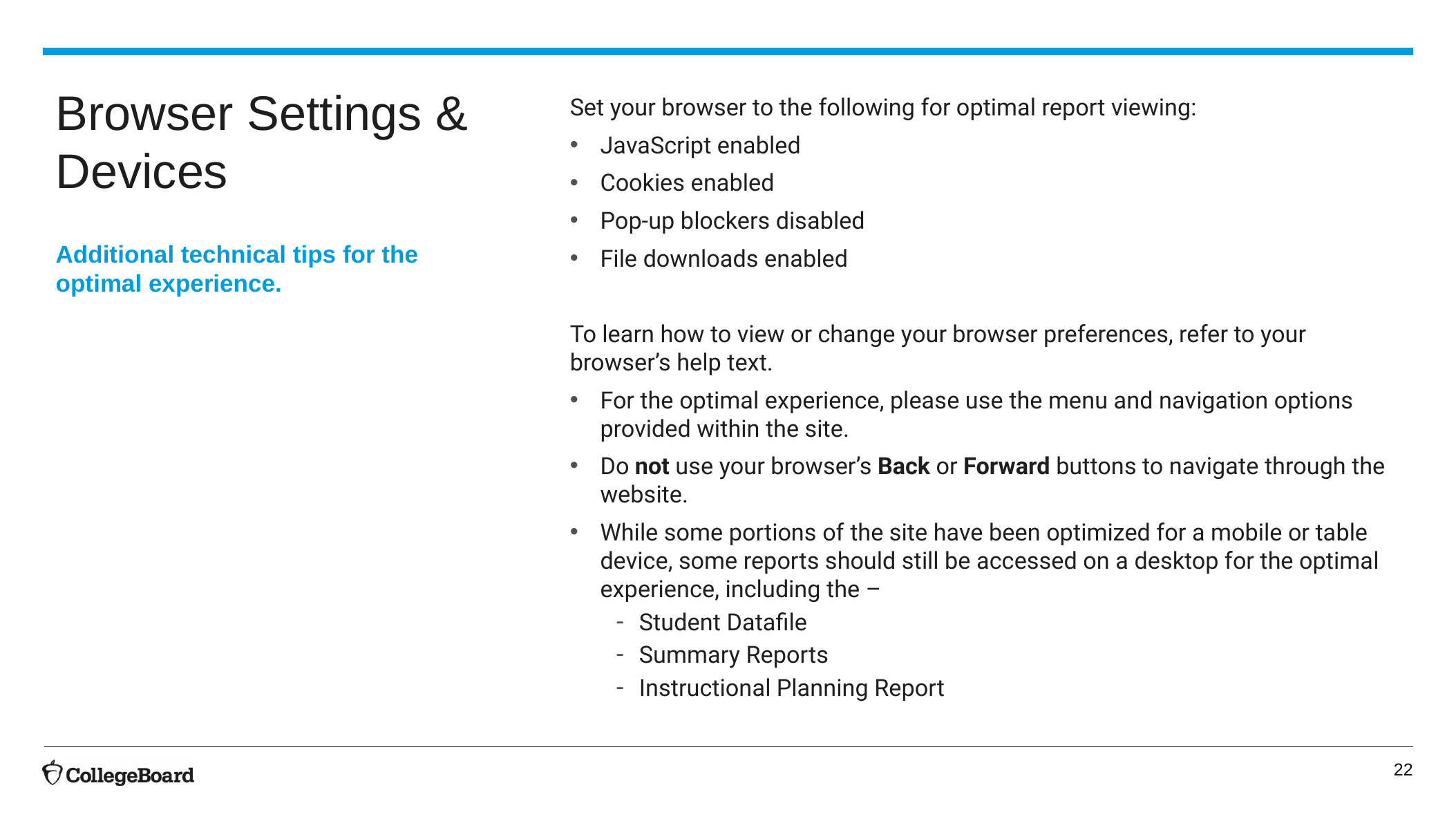

# Browser Settings & Devices
Set your browser to the following for optimal report viewing:
JavaScript enabled
Cookies enabled
Pop-up blockers disabled
File downloads enabled

To learn how to view or change your browser preferences, refer to your browser’s help text.
For the optimal experience, please use the menu and navigation options provided within the site.
Do not use your browser’s Back or Forward buttons to navigate through the website.
While some portions of the site have been optimized for a mobile or table device, some reports should still be accessed on a desktop for the optimal experience, including the –
Student Datafile
Summary Reports
Instructional Planning Report

Additional technical tips for the optimal experience.